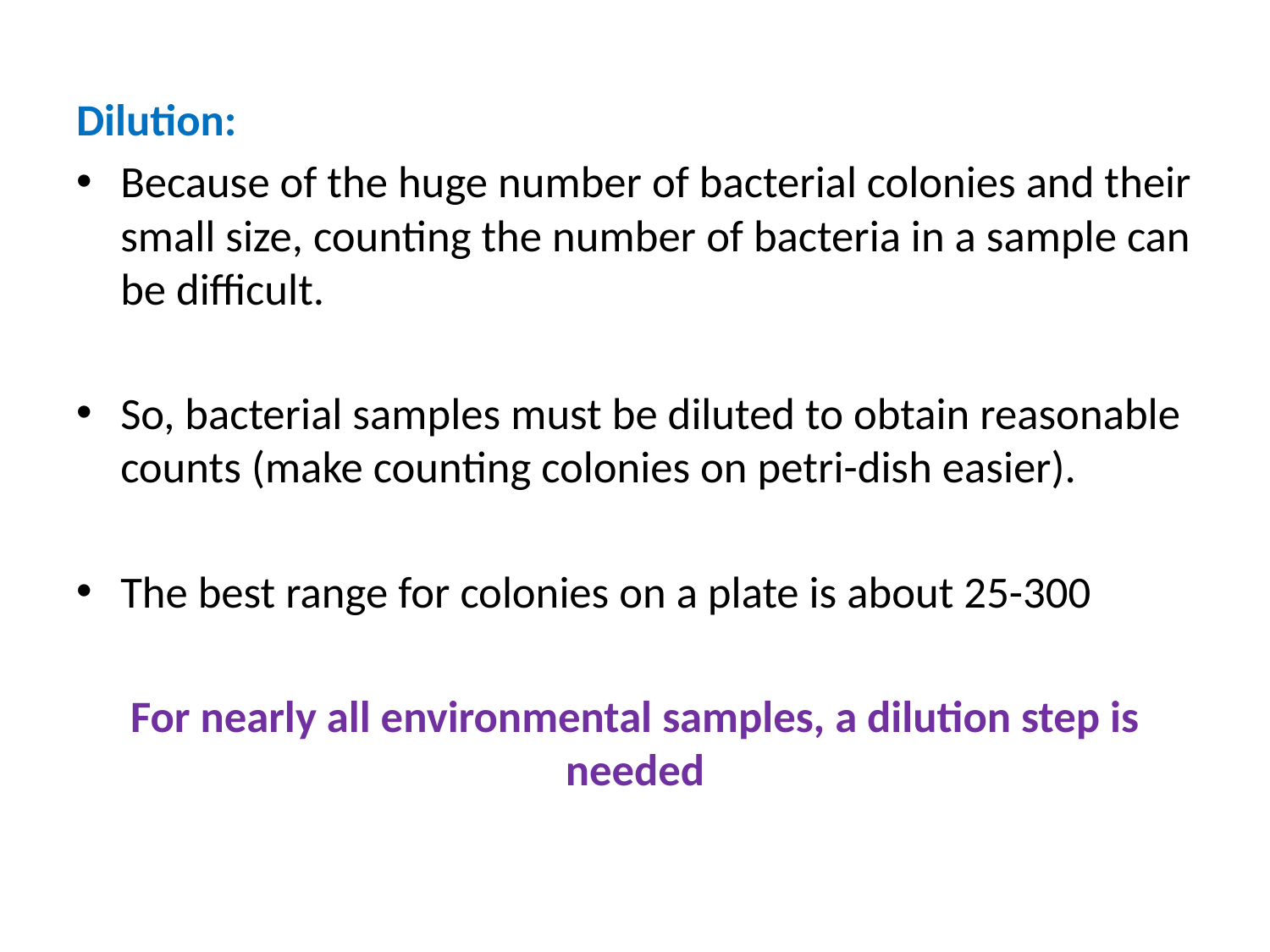

#
Dilution:
Because of the huge number of bacterial colonies and their small size, counting the number of bacteria in a sample can be difficult.

So, bacterial samples must be diluted to obtain reasonable counts (make counting colonies on petri-dish easier).

The best range for colonies on a plate is about 25-300

For nearly all environmental samples, a dilution step is needed